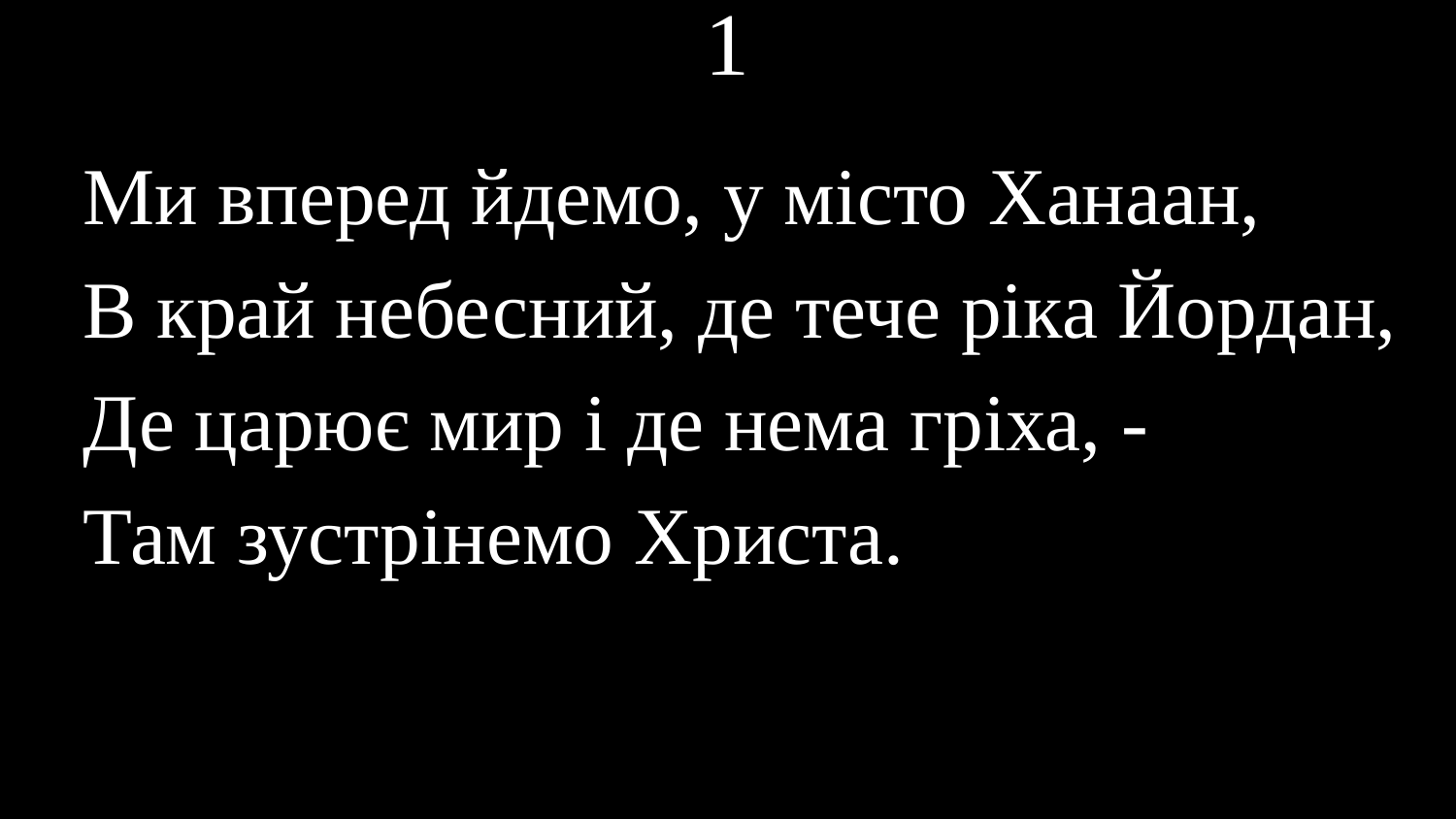

# 1
Ми вперед йдемо, у місто Ханаан,
В край небесний, де тече ріка Йордан,
Де царює мир і де нема гріха, -
Там зустрінемо Христа.